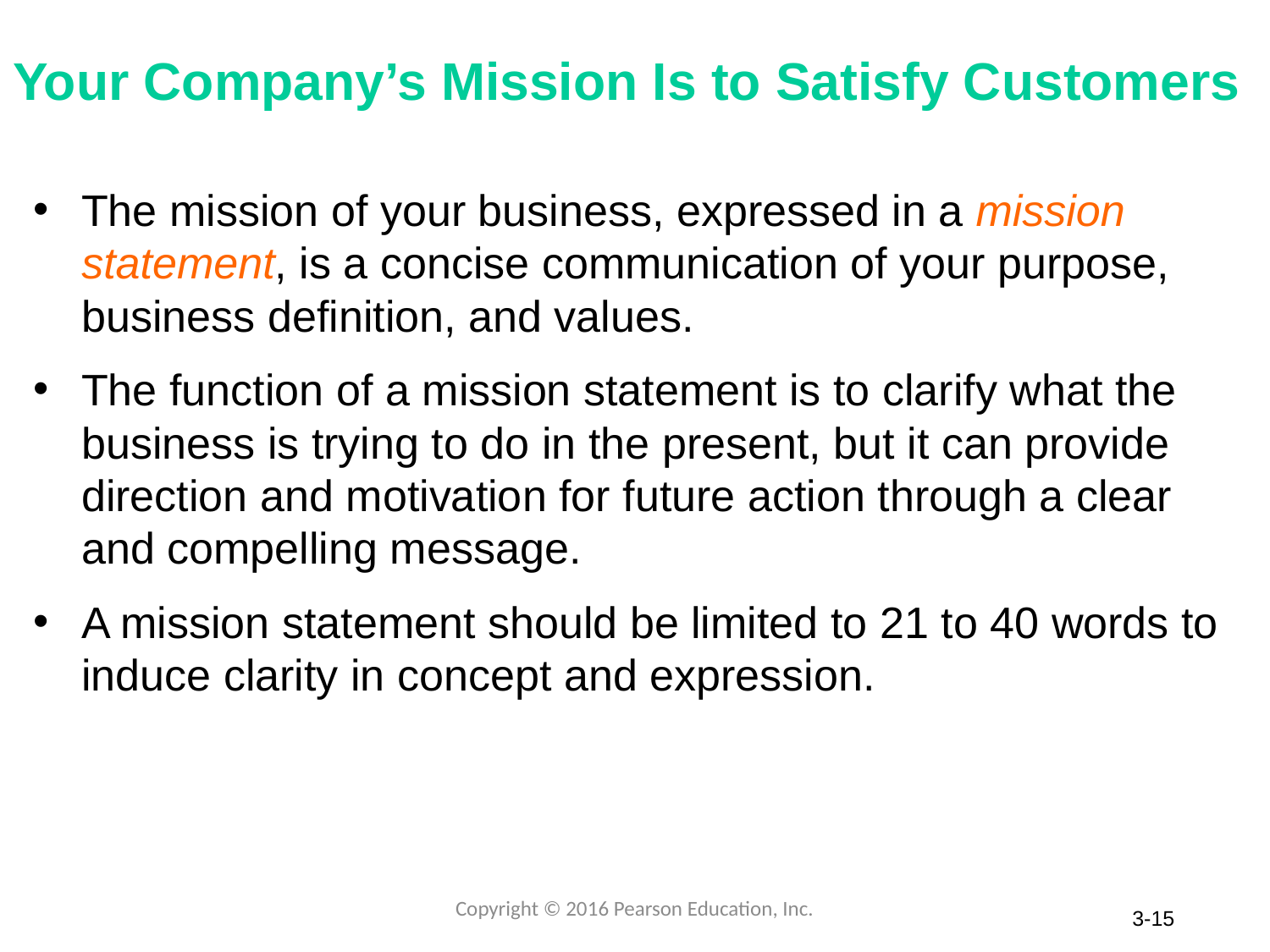

# Your Company’s Mission Is to Satisfy Customers
The mission of your business, expressed in a mission statement, is a concise communication of your purpose, business definition, and values.

The function of a mission statement is to clarify what the business is trying to do in the present, but it can provide direction and motivation for future action through a clear and compelling message.

A mission statement should be limited to 21 to 40 words to induce clarity in concept and expression.

Copyright © 2016 Pearson Education, Inc.